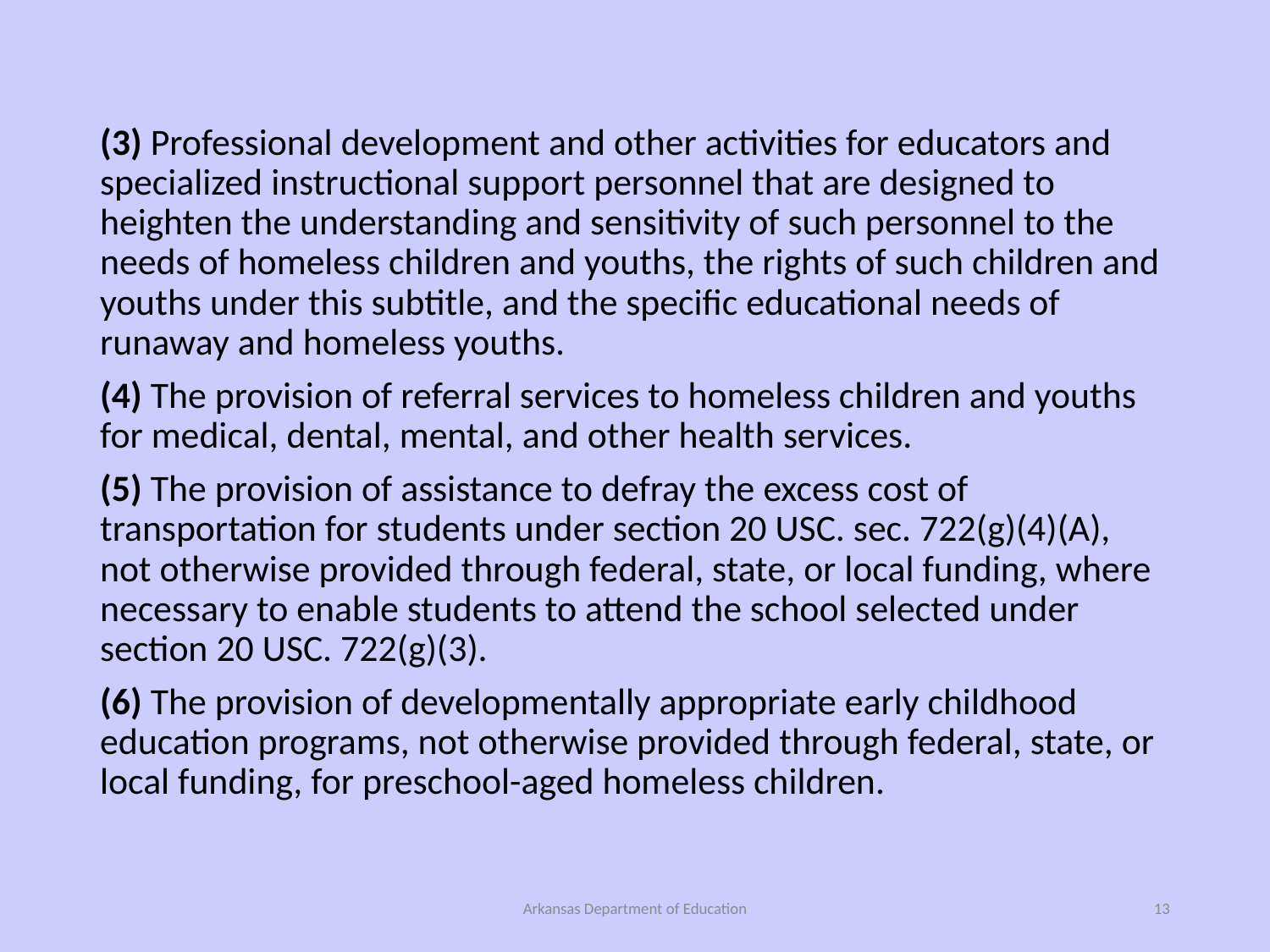

(3) Professional development and other activities for educators and specialized instructional support personnel that are designed to heighten the understanding and sensitivity of such personnel to the needs of homeless children and youths, the rights of such children and youths under this subtitle, and the specific educational needs of runaway and homeless youths.
(4) The provision of referral services to homeless children and youths for medical, dental, mental, and other health services.
(5) The provision of assistance to defray the excess cost of transportation for students under section 20 USC. sec. 722(g)(4)(A), not otherwise provided through federal, state, or local funding, where necessary to enable students to attend the school selected under section 20 USC. 722(g)(3).
(6) The provision of developmentally appropriate early childhood education programs, not otherwise provided through federal, state, or local funding, for preschool-aged homeless children.

Arkansas Department of Education
13